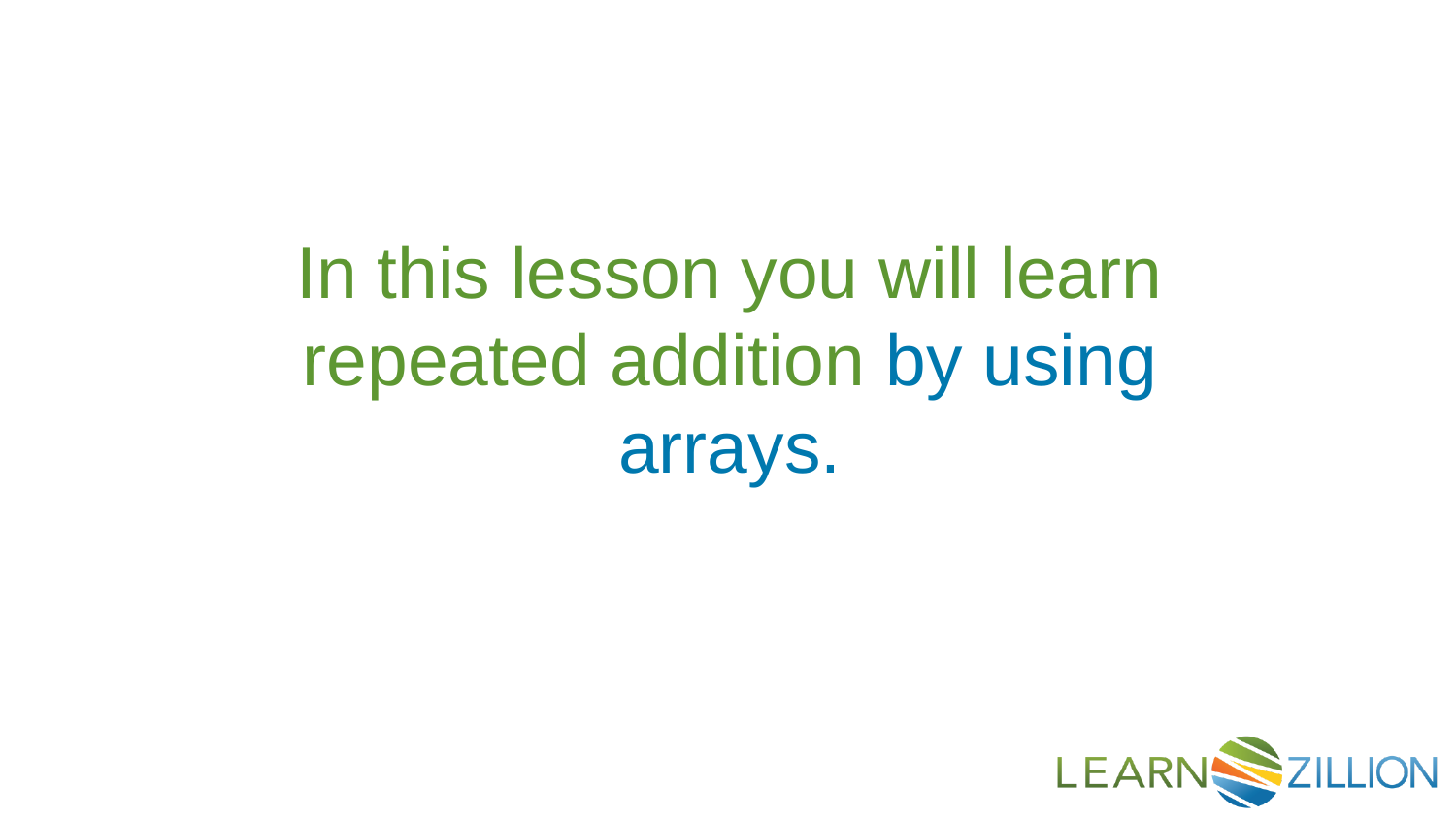

In this lesson you will learn repeated addition by using arrays.